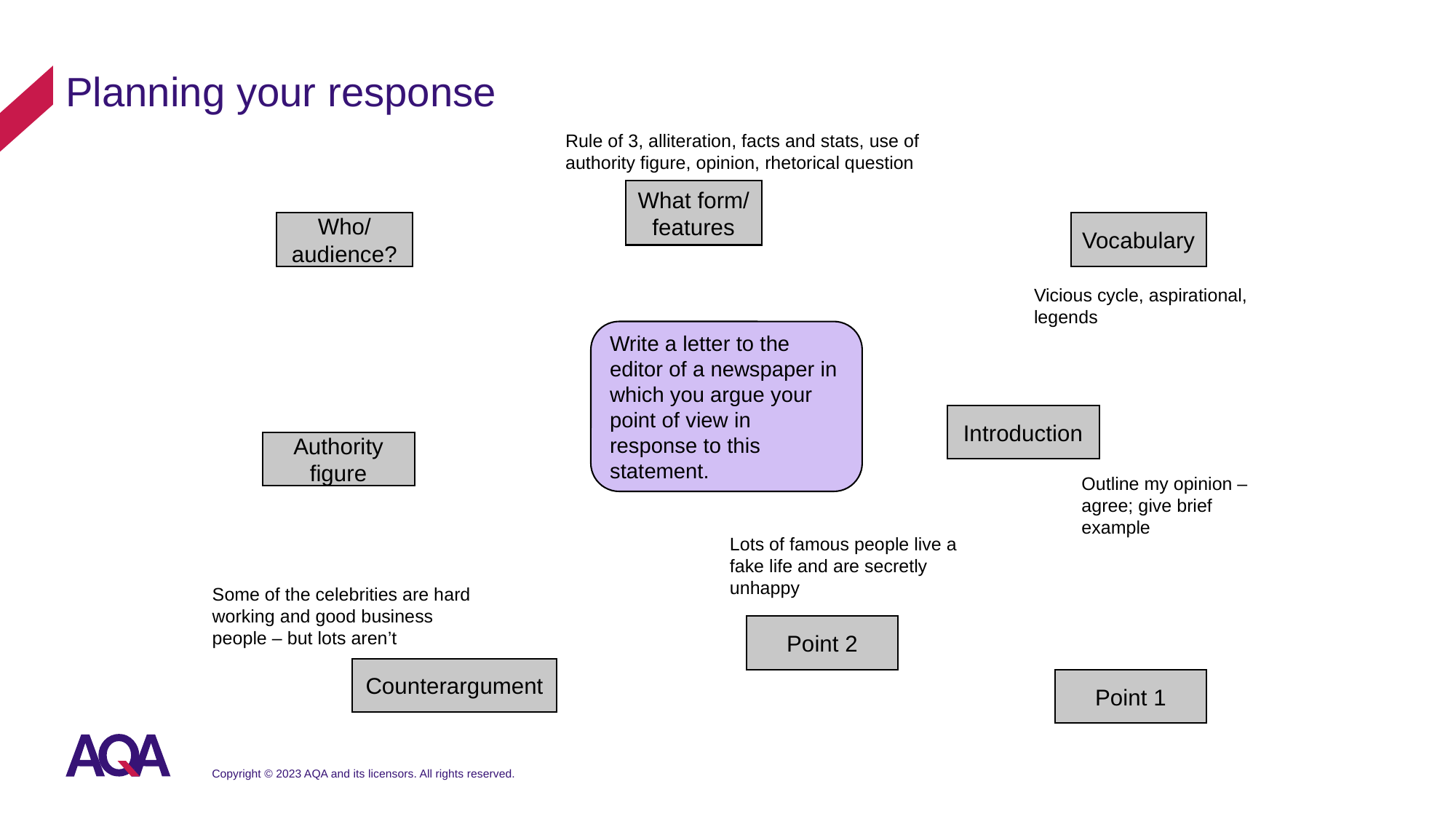

# Planning your response
Rule of 3, alliteration, facts and stats, use of authority figure, opinion, rhetorical question
What form/ features
Vocabulary
Who/ audience?
Vicious cycle, aspirational, legends
Write a letter to the editor of a newspaper in which you argue your point of view in response to this statement.
Introduction
Authority figure
Outline my opinion – agree; give brief example
Lots of famous people live a fake life and are secretly unhappy
Some of the celebrities are hard working and good business people – but lots aren’t
Point 2
Counterargument
Point 1
Copyright © 2023 AQA and its licensors. All rights reserved.